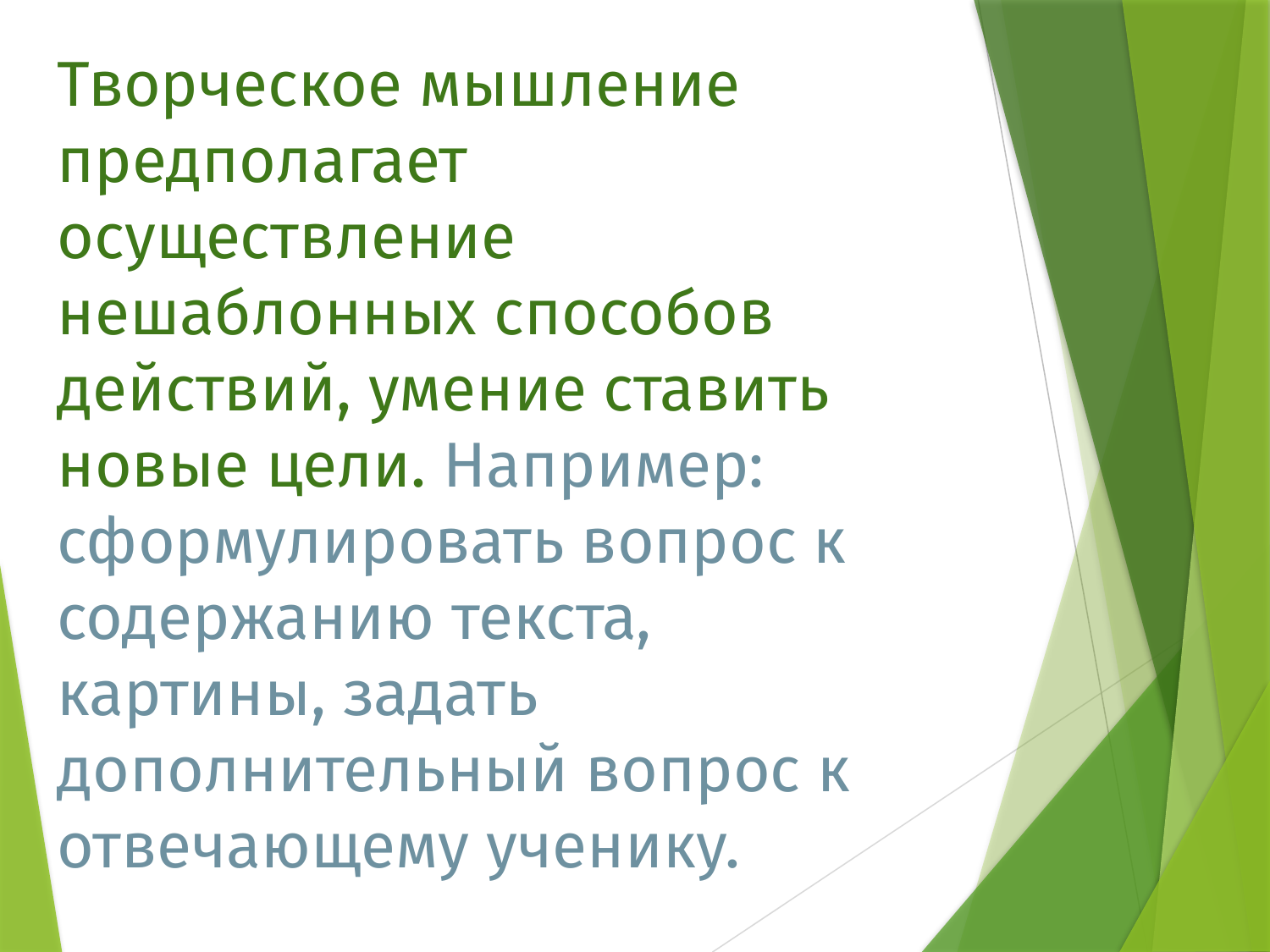

Творческое мышление предполагает осуществление нешаблонных способов действий, умение ставить новые цели. Например: сформулировать вопрос к содержанию текста, картины, задать дополнительный вопрос к отвечающему ученику.